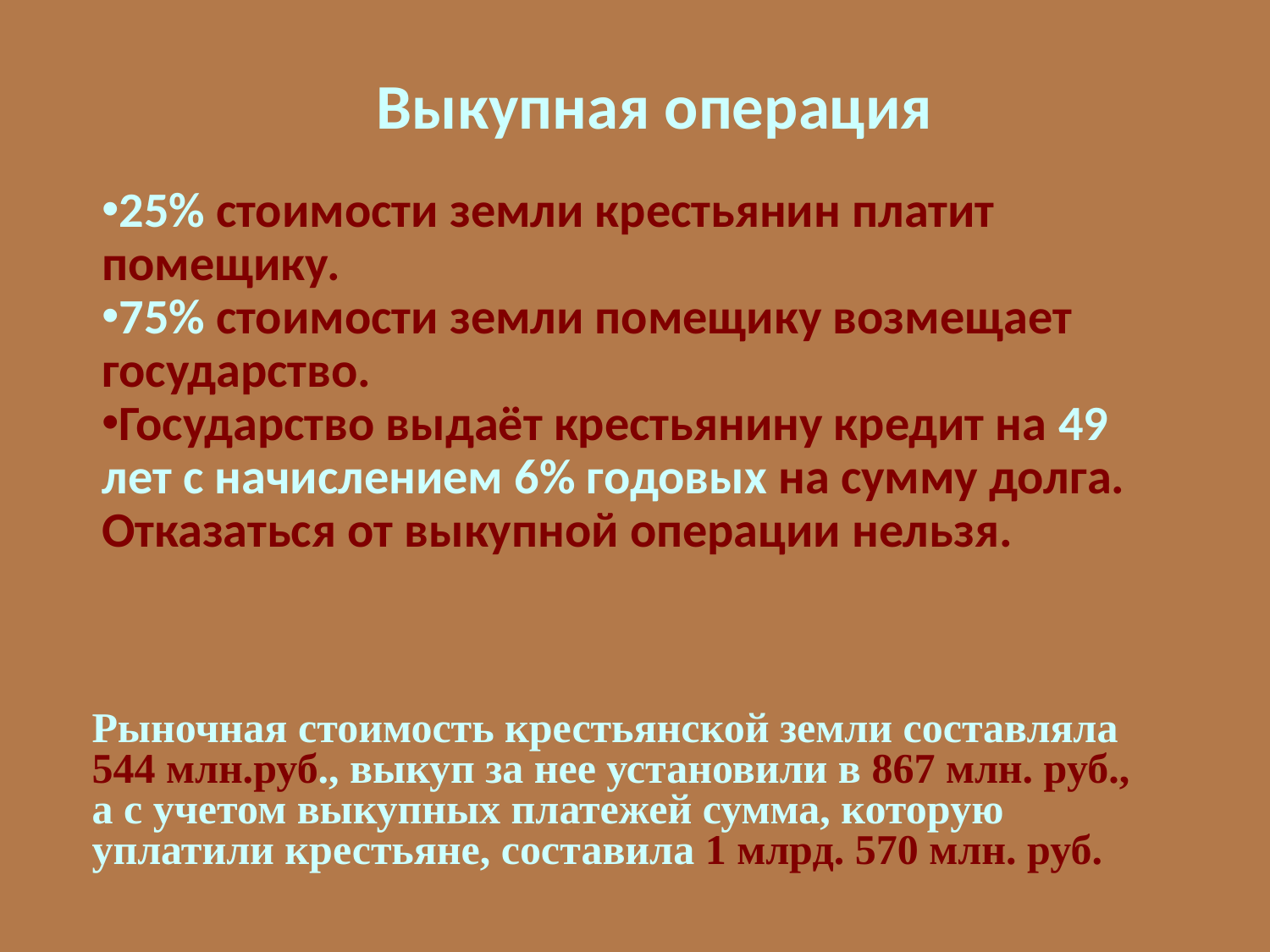

Выкупная операция

25% стоимости земли крестьянин платит помещику.
75% стоимости земли помещику возмещает государство.
Государство выдаёт крестьянину кредит на 49 лет с начислением 6% годовых на сумму долга. Отказаться от выкупной операции нельзя.
Рыночная стоимость крестьянской земли составляла 544 млн.руб., выкуп за нее установили в 867 млн. руб., а с учетом выкупных платежей сумма, которую уплатили крестьяне, составила 1 млрд. 570 млн. руб.